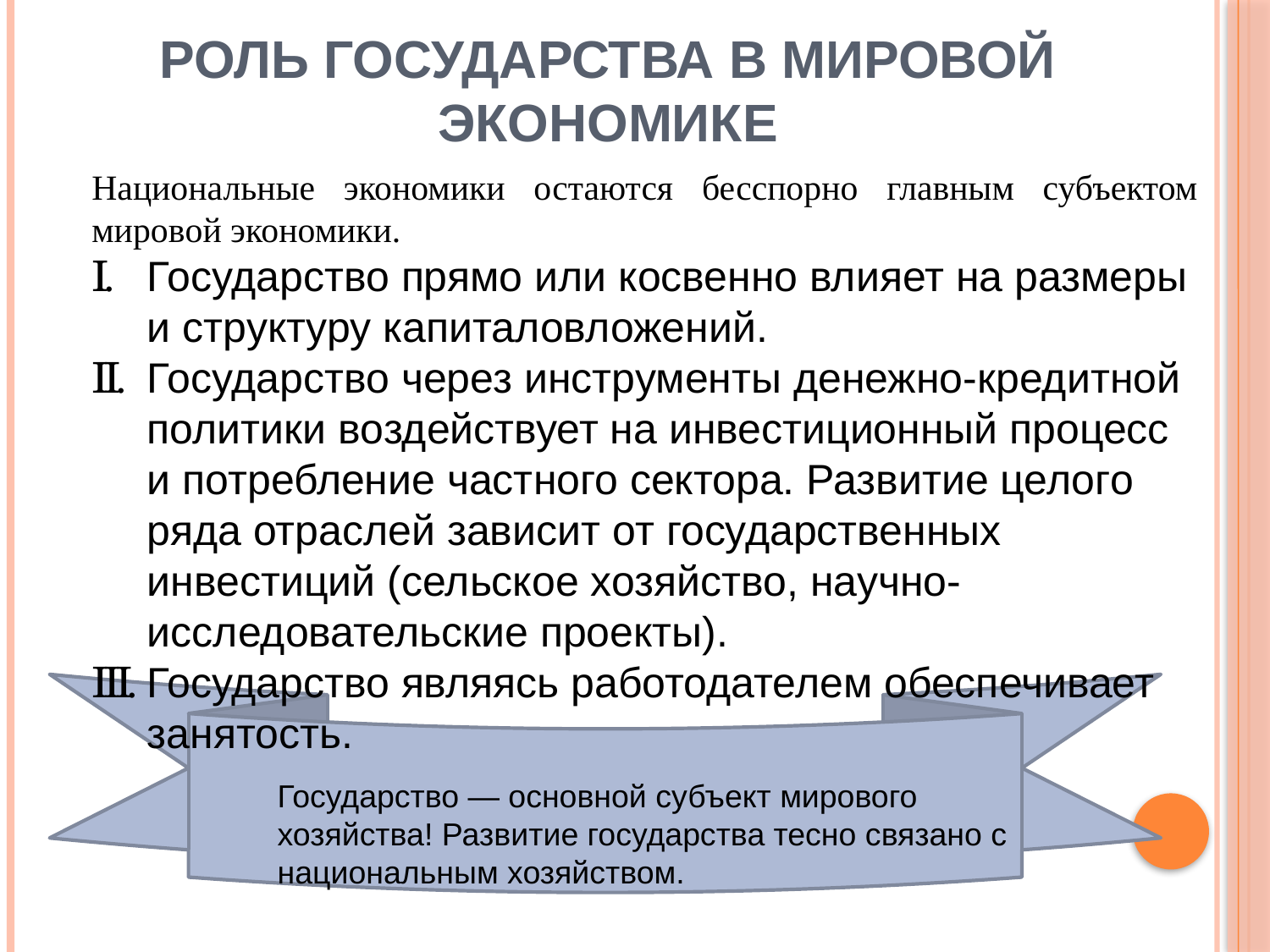

# Роль государства в мировой экономике
Национальные экономики остаются бесспорно главным субъектом мировой экономики.
Государство прямо или косвенно влияет на размеры и структуру капиталовложений.
Государство через инструменты денежно-кредитной политики воздействует на инвестиционный процесс и потребление частного сектора. Развитие целого ряда отраслей зависит от государственных инвестиций (сельское хозяйство, научно-исследовательские проекты).
Государство являясь работодателем обеспечивает занятость.

Государство — основной субъект мирового хозяйства! Развитие государства тесно связано с национальным хозяйством.